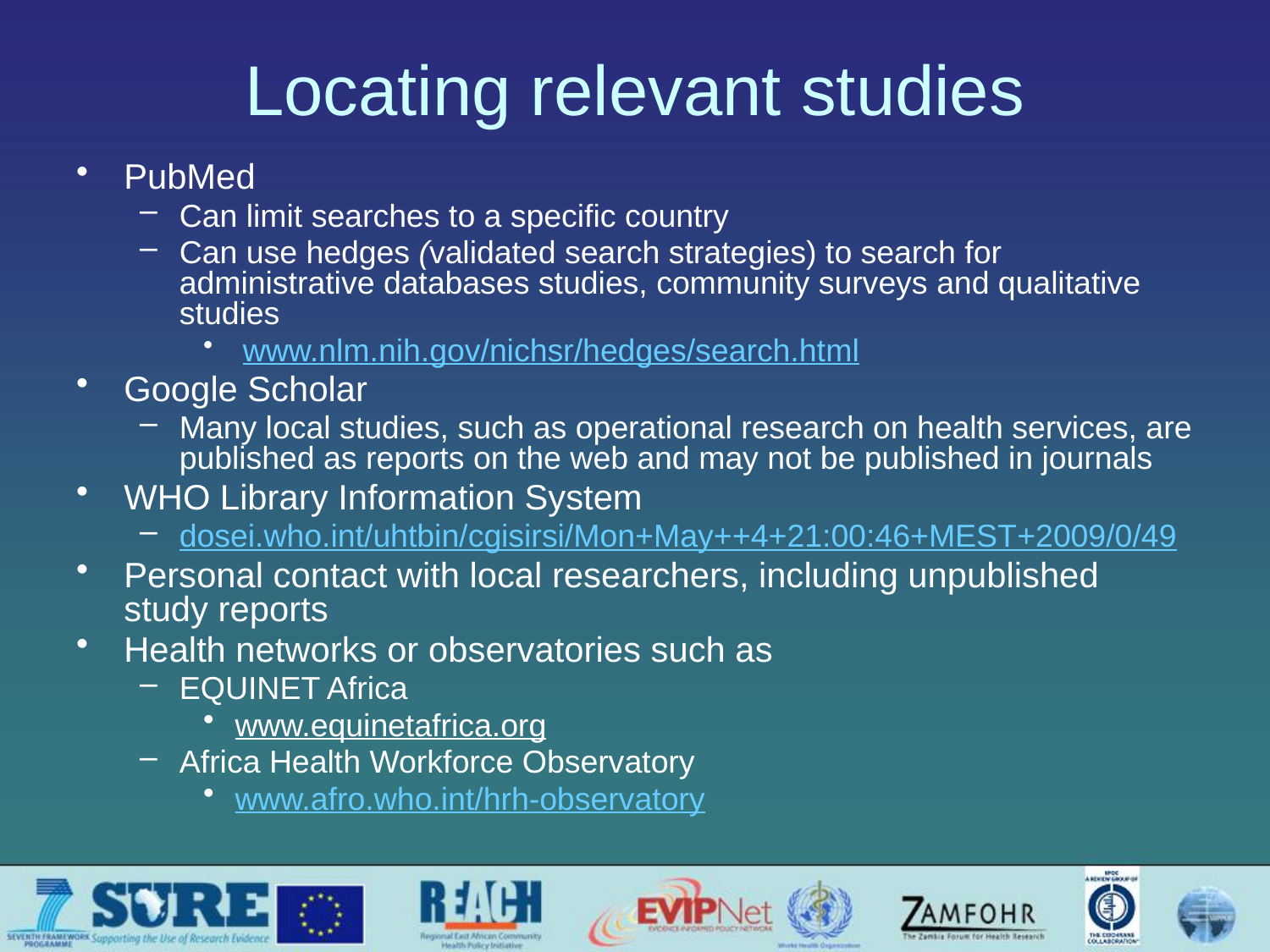

# Locating relevant studies
PubMed
Can limit searches to a specific country
Can use hedges (validated search strategies) to search for administrative databases studies, community surveys and qualitative studies
 www.nlm.nih.gov/nichsr/hedges/search.html
Google Scholar
Many local studies, such as operational research on health services, are published as reports on the web and may not be published in journals
WHO Library Information System
dosei.who.int/uhtbin/cgisirsi/Mon+May++4+21:00:46+MEST+2009/0/49
Personal contact with local researchers, including unpublished study reports
Health networks or observatories such as
EQUINET Africa
www.equinetafrica.org
Africa Health Workforce Observatory
www.afro.who.int/hrh-observatory